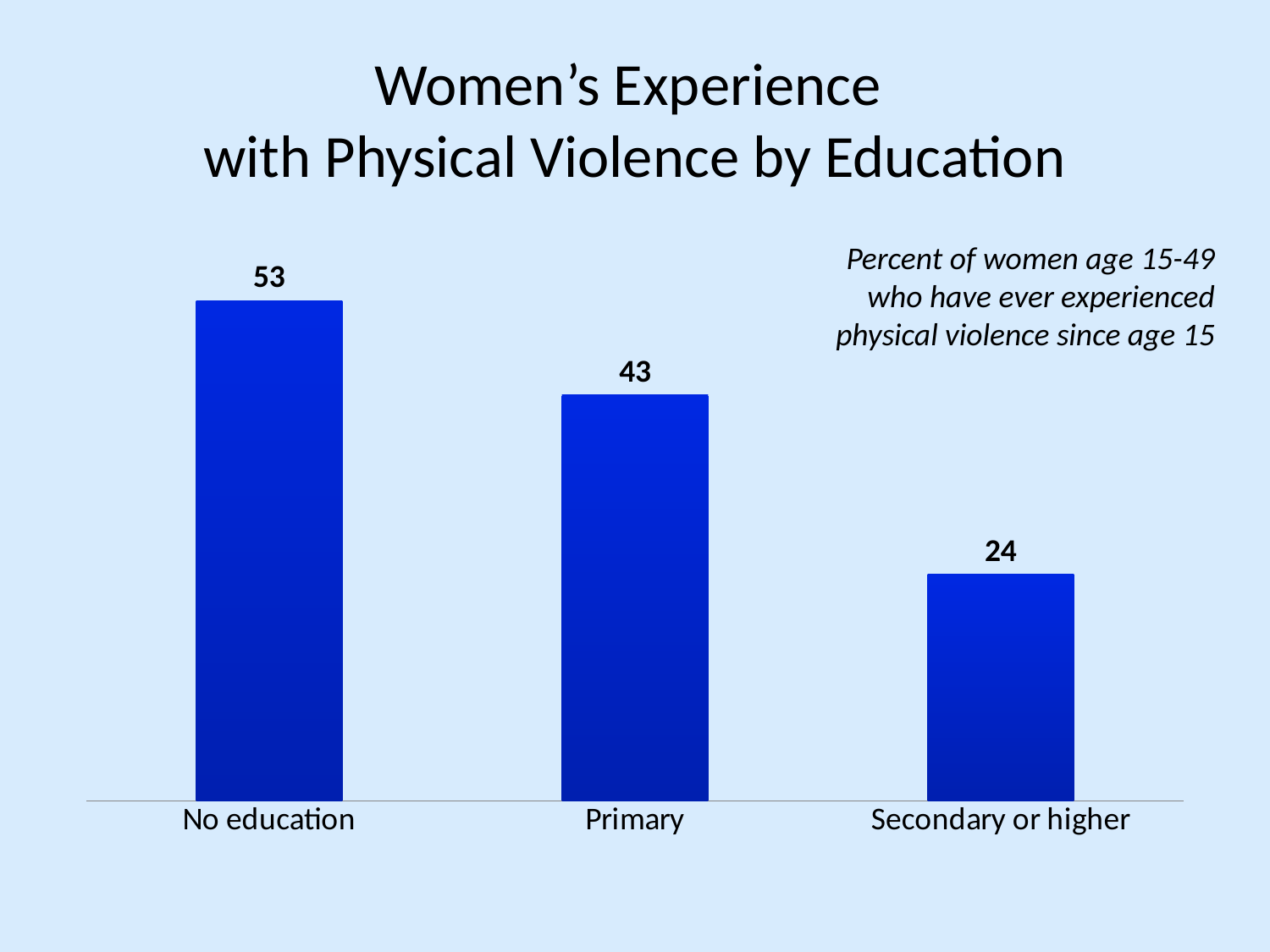

# Women’s Experience with Physical Violence by Education

### Chart

| Category | Series 1 |
|---|---|
| No education | 53.0 |
| Primary | 43.0 |
| Secondary or higher | 24.0 |
Percent of women age 15-49 who have ever experienced physical violence since age 15